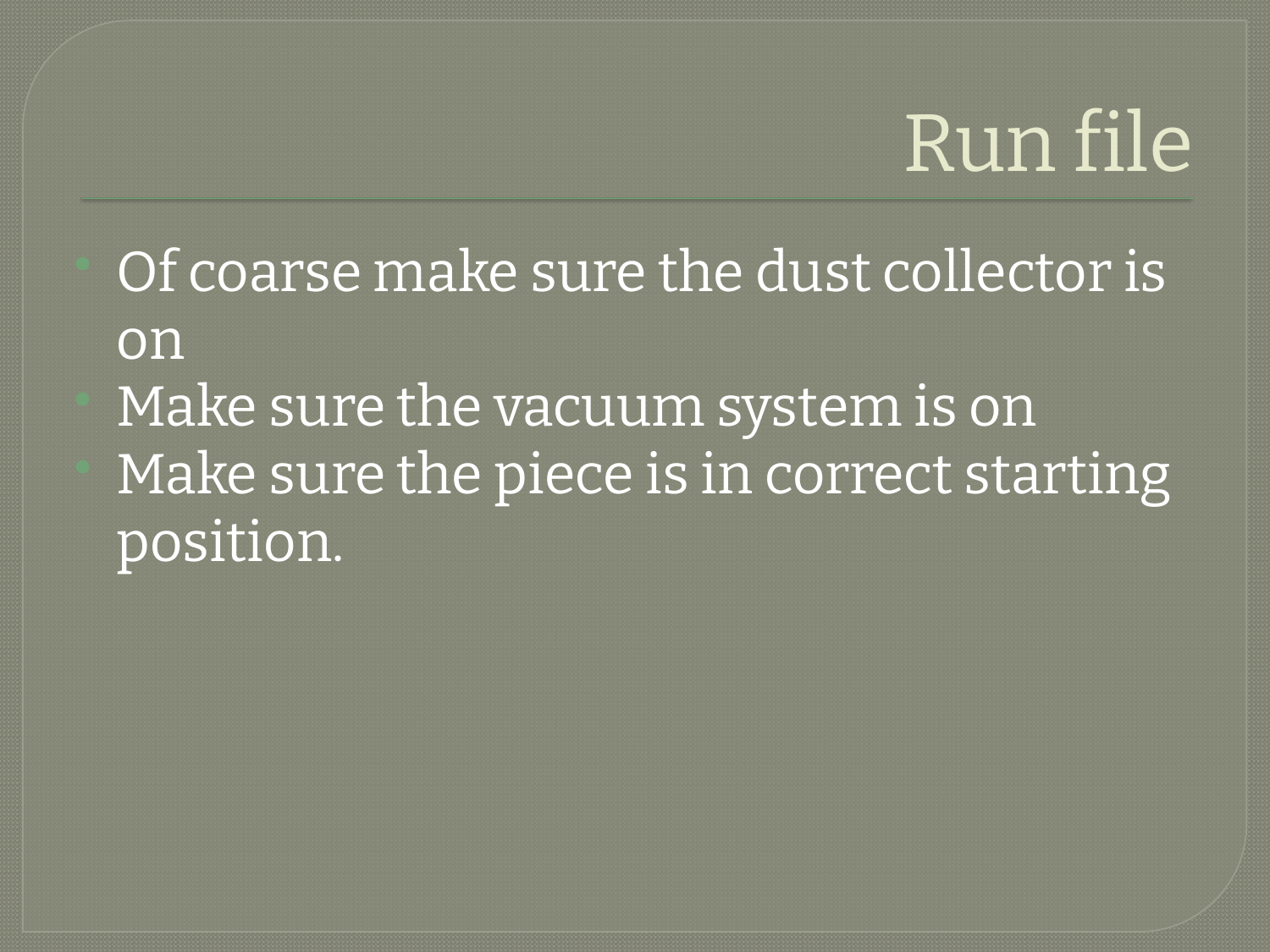

# Run file
Of coarse make sure the dust collector is on
Make sure the vacuum system is on
Make sure the piece is in correct starting position.